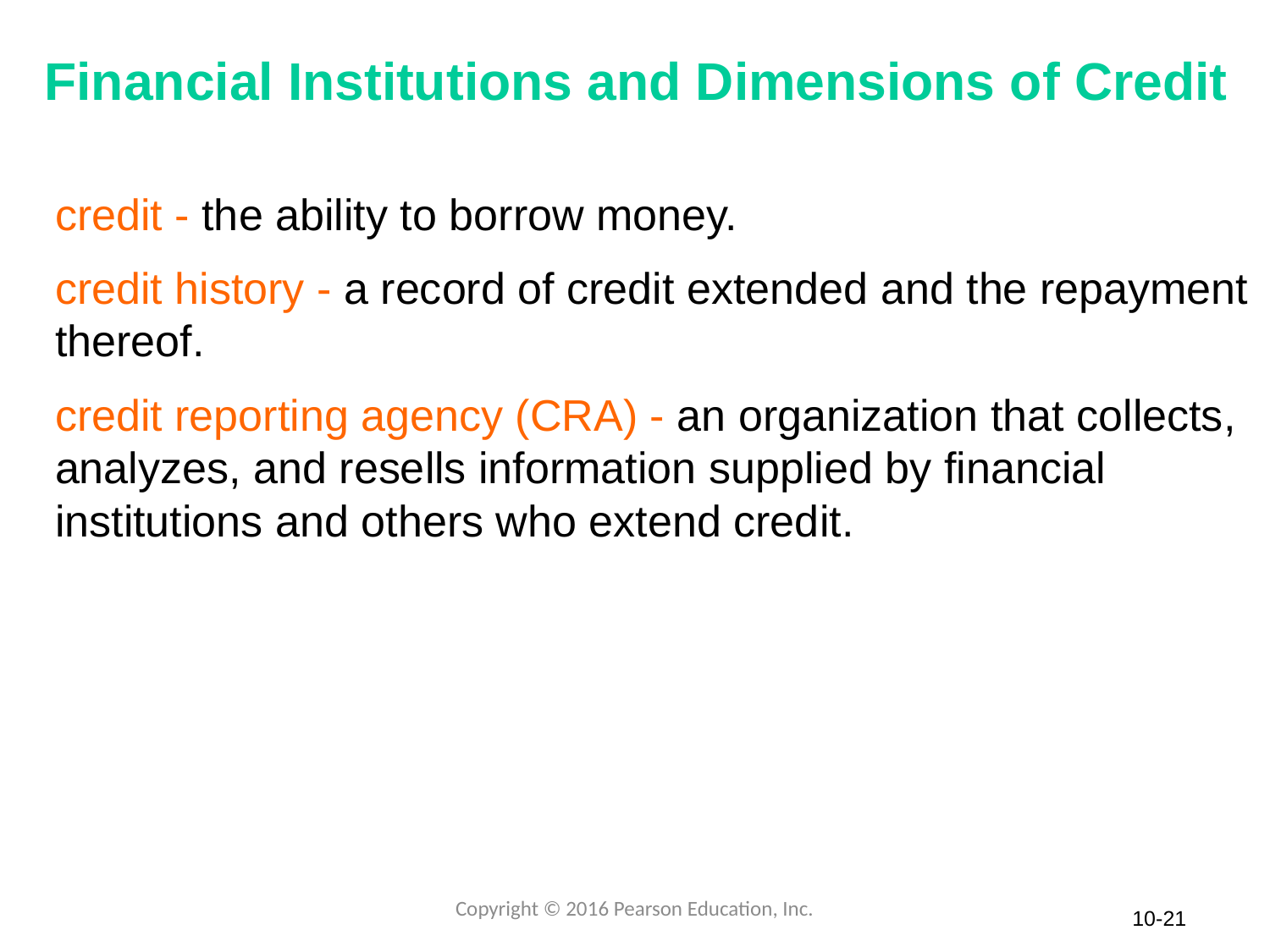

# Financial Institutions and Dimensions of Credit
credit - the ability to borrow money.

credit history - a record of credit extended and the repayment thereof.

credit reporting agency (CRA) - an organization that collects, analyzes, and resells information supplied by financial institutions and others who extend credit.

Copyright © 2016 Pearson Education, Inc.